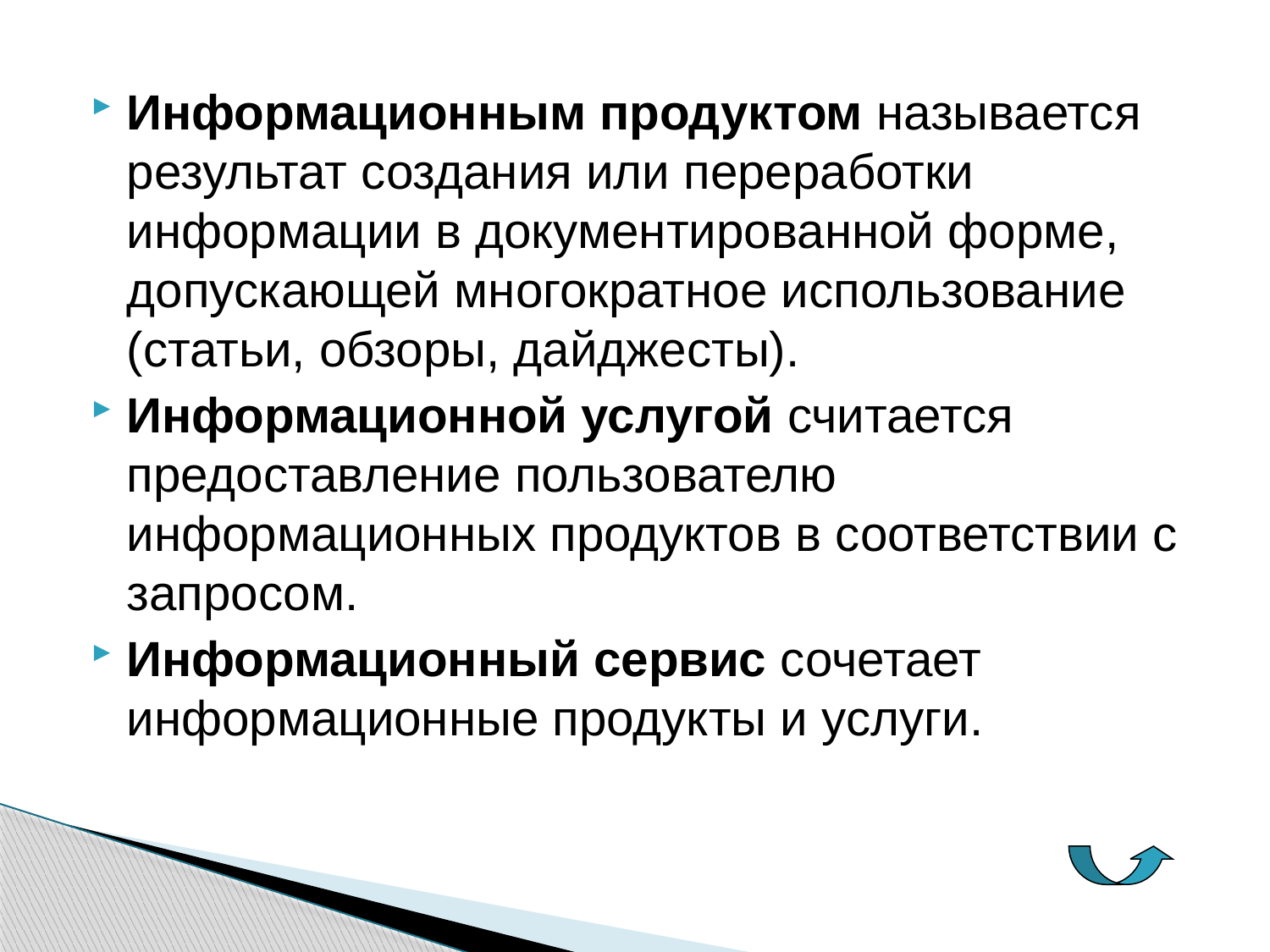

#
Информационным продуктом называется результат создания или переработки информации в документированной форме, допускающей многократное использование (статьи, обзоры, дайджесты).
Информационной услугой считается предоставление пользователю информационных продуктов в соответствии с запросом.
Информационный сервис сочетает информационные продукты и услуги.